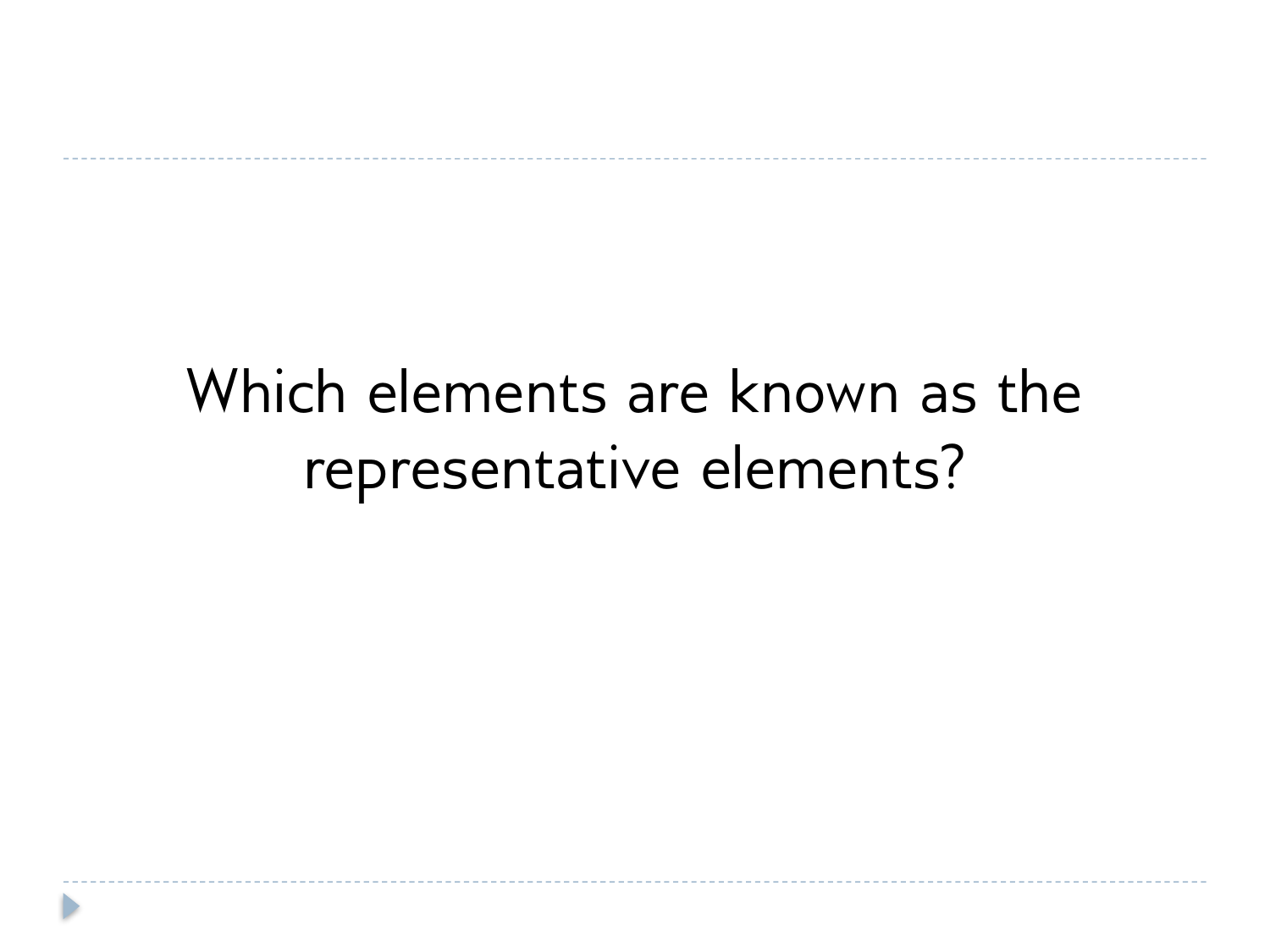

Which elements are known as the representative elements?